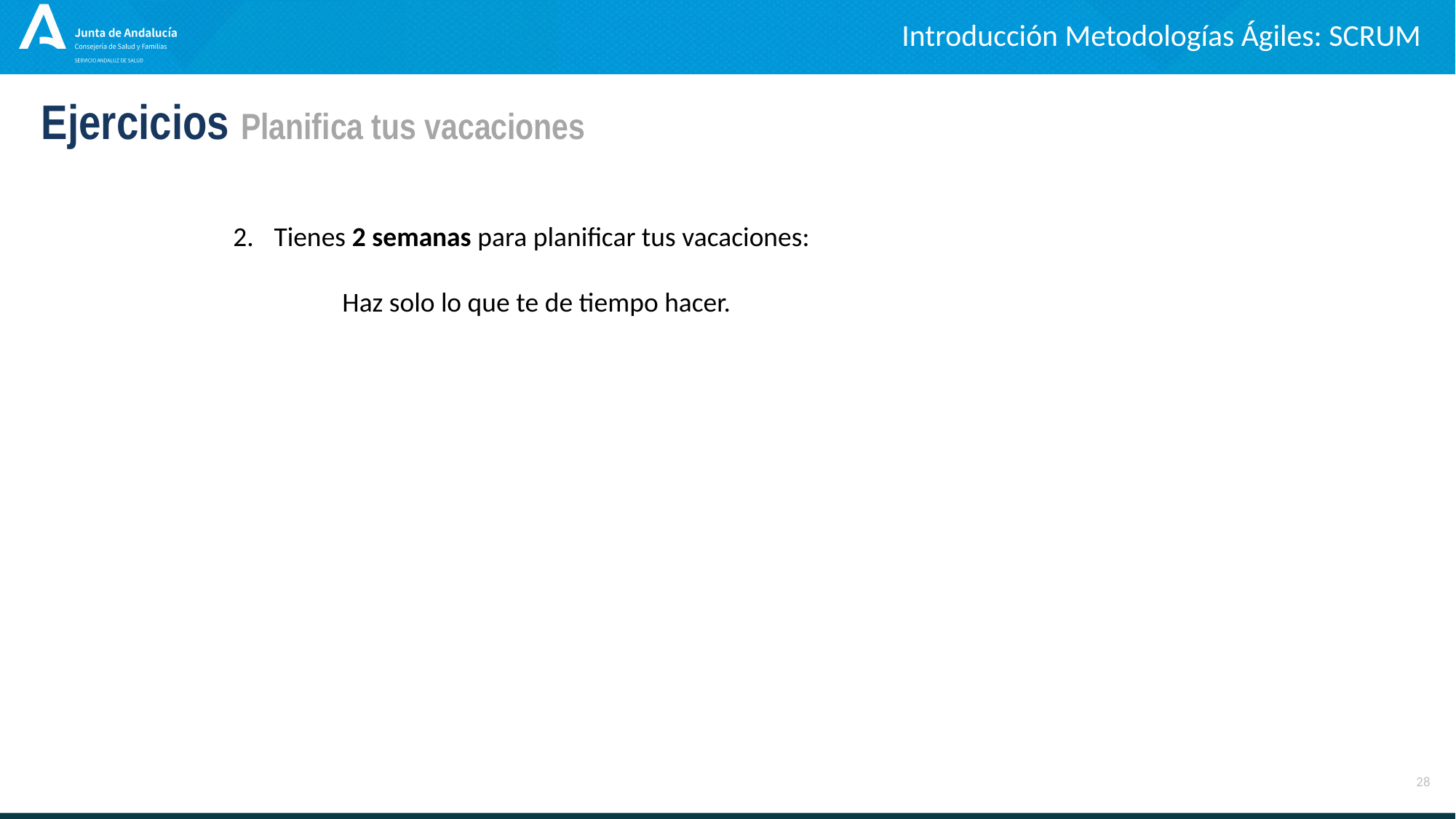

Introducción Metodologías Ágiles: SCRUM

Ejercicios Planifica tus vacaciones

Tienes 2 semanas para planificar tus vacaciones:
	Haz solo lo que te de tiempo hacer.
28